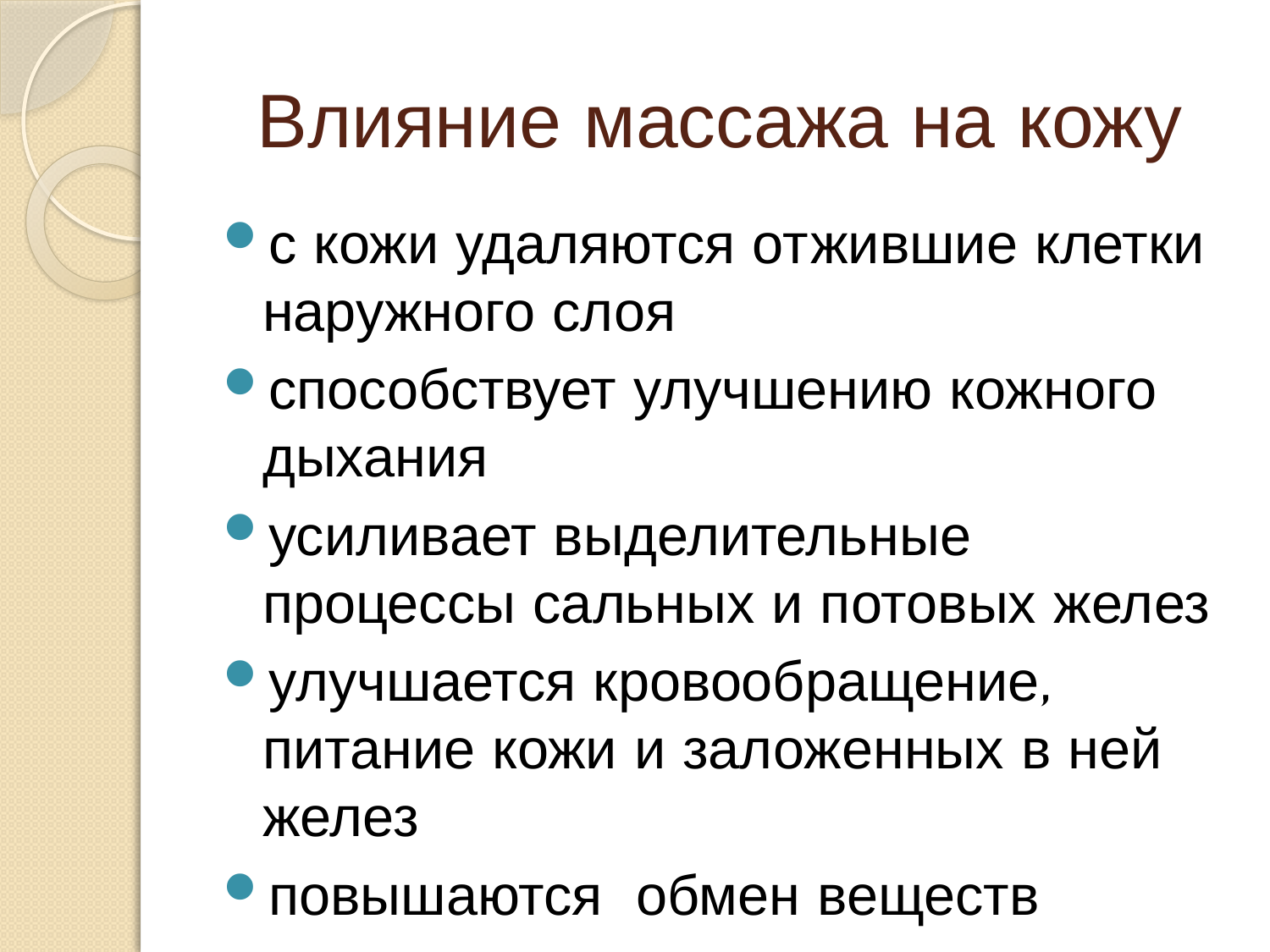

# Влияние массажа на кожу
с кожи удаляются отжившие клетки наружного слоя
способствует улучшению кожного дыхания
усиливает выделительные процессы сальных и потовых желез
улучшается кровообращение, питание кожи и заложенных в ней желез
повышаются  обмен веществ